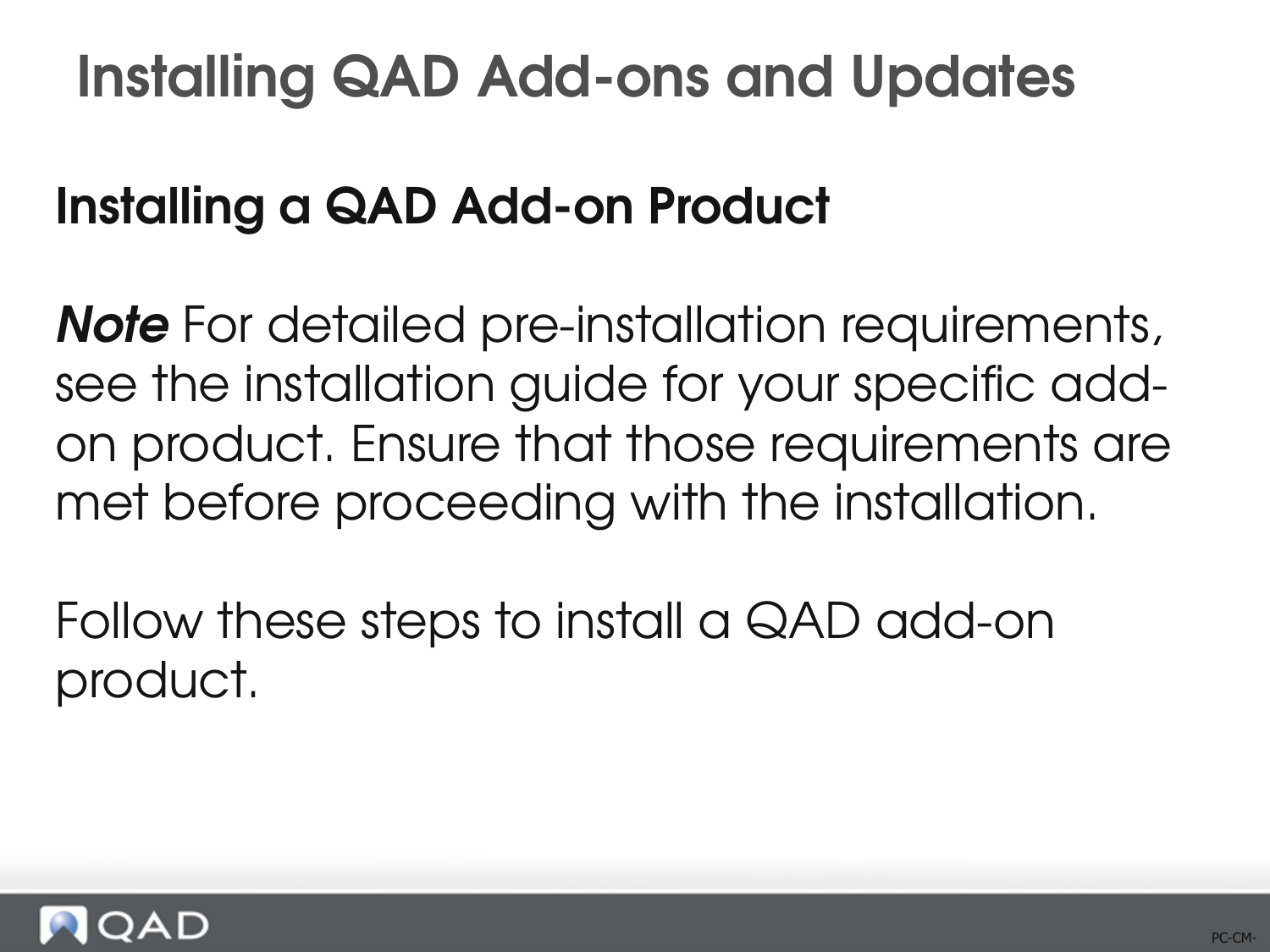

# Installing QAD Add-ons and Updates
Installing a QAD Add-on Product

Note For detailed pre-installation requirements, see the installation guide for your specific add-on product. Ensure that those requirements are met before proceeding with the installation.

Follow these steps to install a QAD add-on product.

PC-CM-